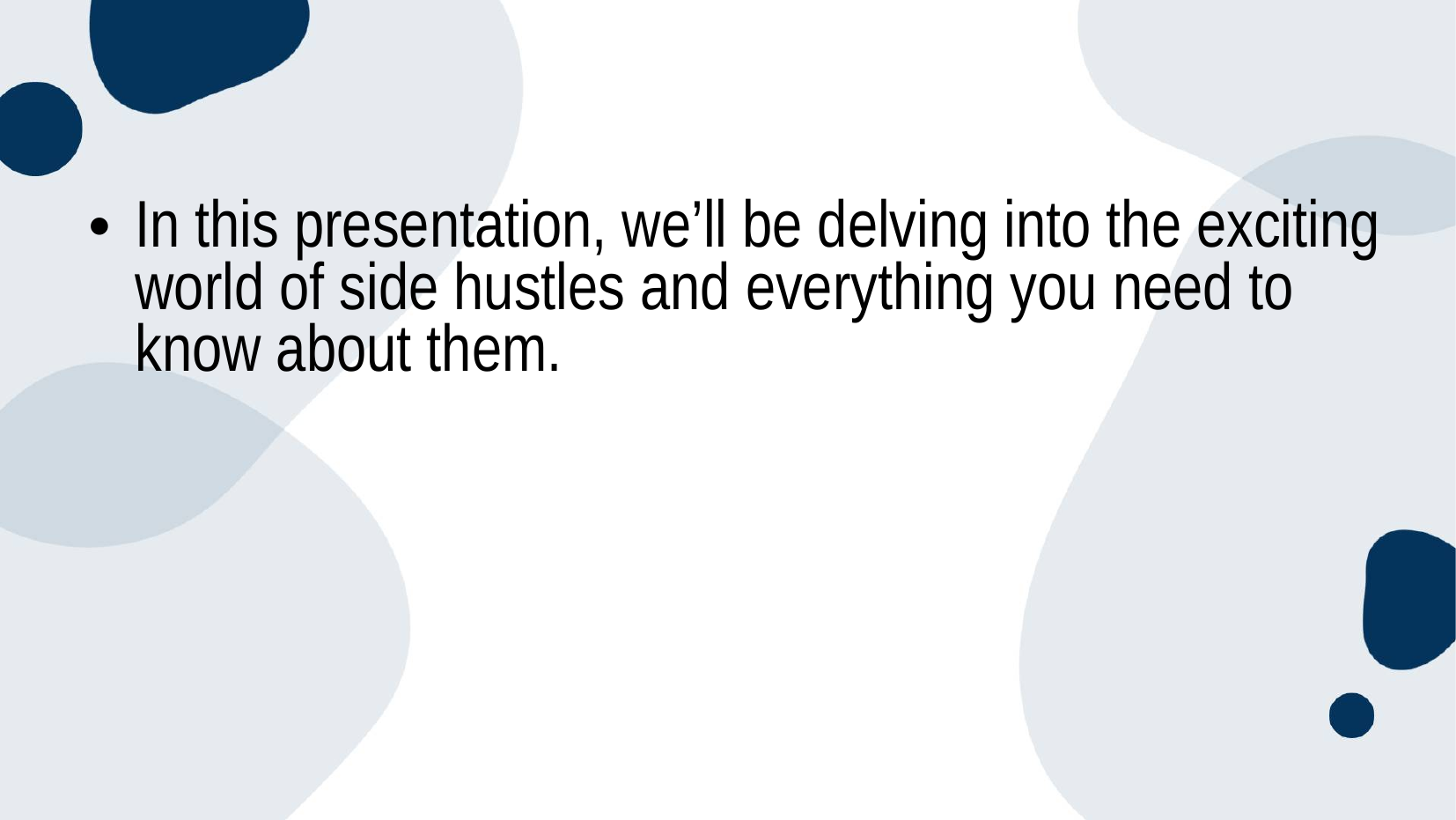

#
In this presentation, we’ll be delving into the exciting world of side hustles and everything you need to know about them.